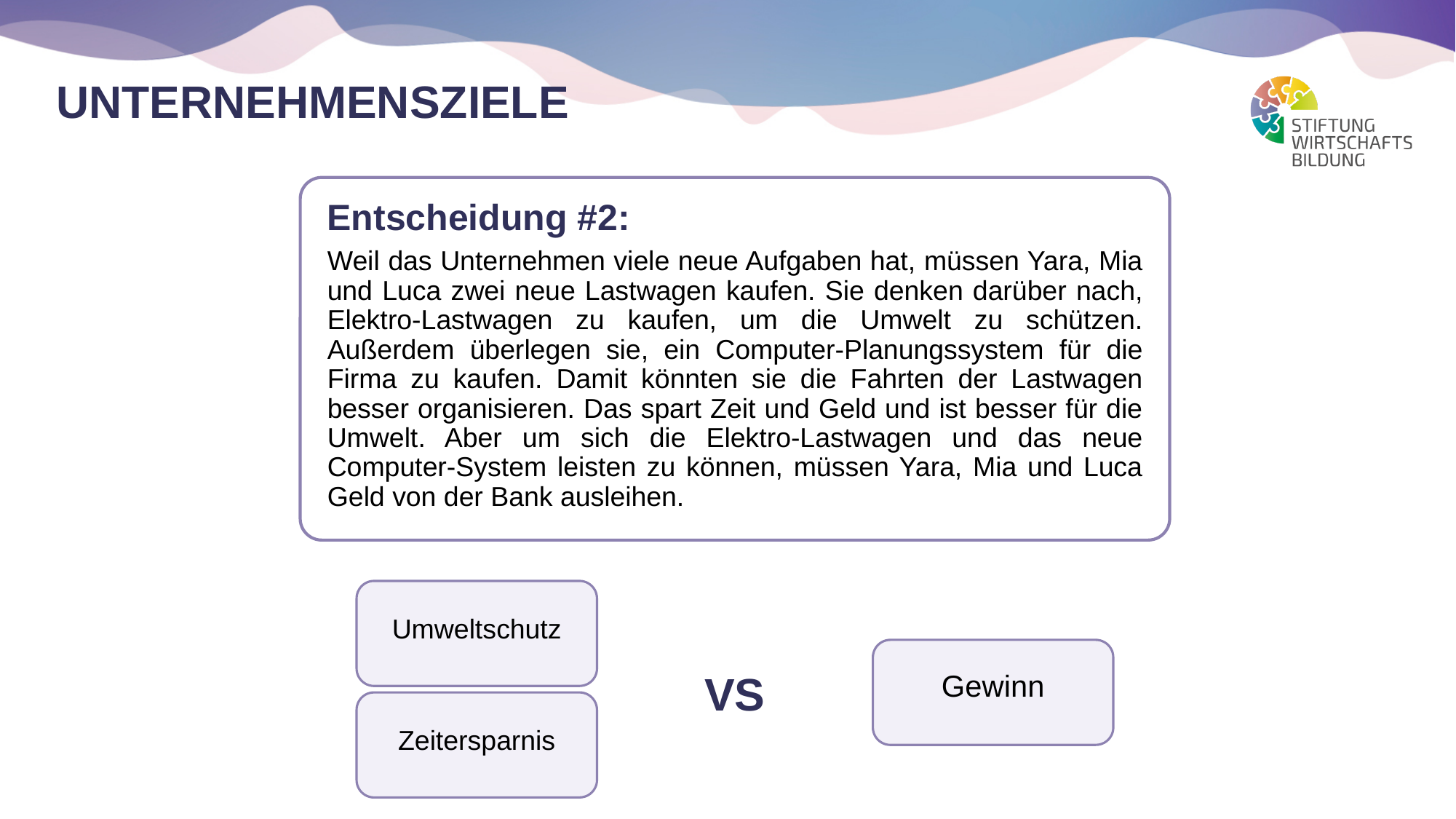

# Unternehmensziele

Entscheidung #2:
Weil das Unternehmen viele neue Aufgaben hat, müssen Yara, Mia und Luca zwei neue Lastwagen kaufen. Sie denken darüber nach, Elektro-Lastwagen zu kaufen, um die Umwelt zu schützen. Außerdem überlegen sie, ein Computer-Planungssystem für die Firma zu kaufen. Damit könnten sie die Fahrten der Lastwagen besser organisieren. Das spart Zeit und Geld und ist besser für die Umwelt. Aber um sich die Elektro-Lastwagen und das neue Computer-System leisten zu können, müssen Yara, Mia und Luca Geld von der Bank ausleihen.
Umweltschutz
Gewinn
VS
Zeitersparnis